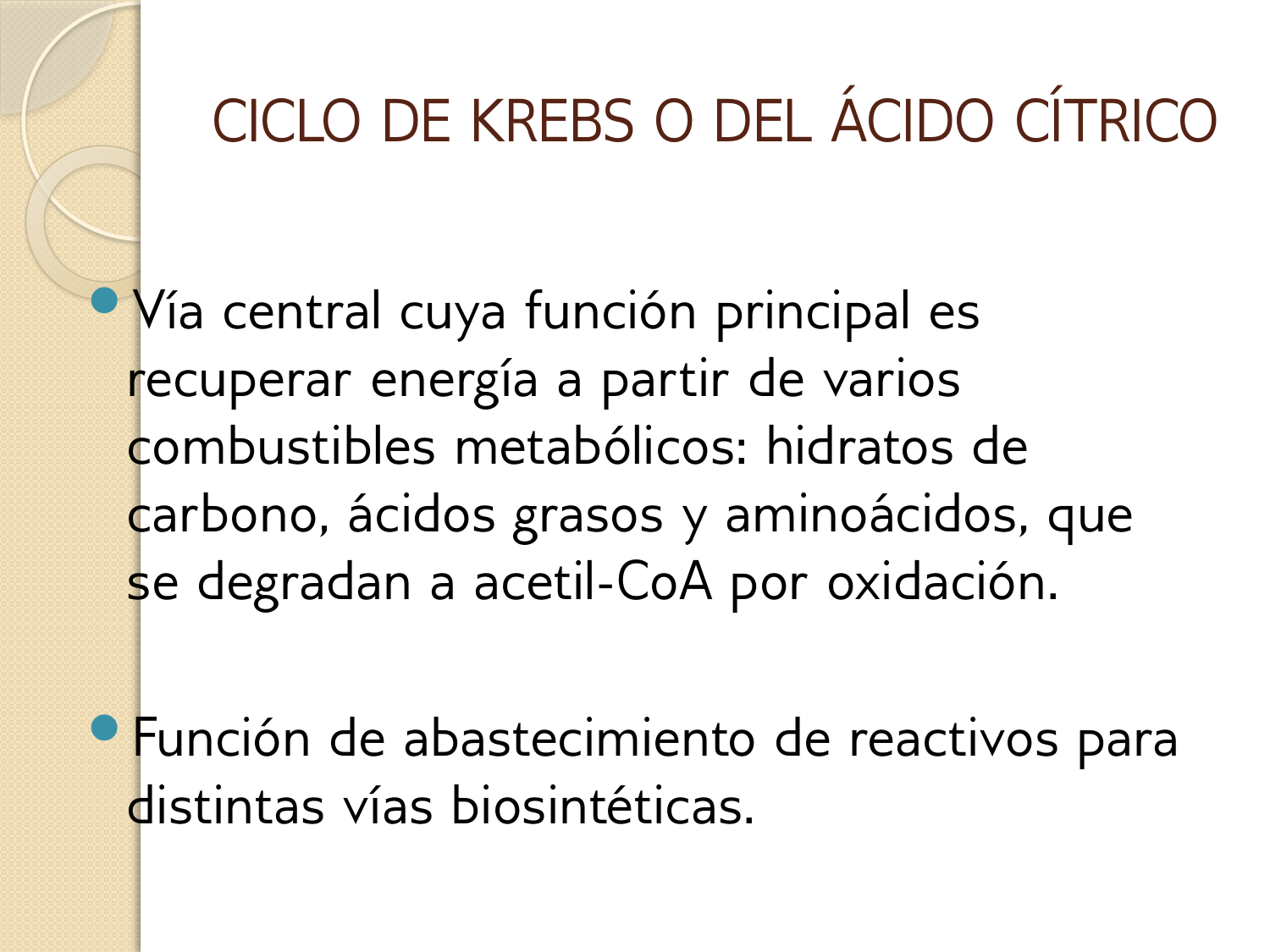

# CICLO DE KREBS O DEL ÁCIDO CÍTRICO
Vía central cuya función principal es recuperar energía a partir de varios combustibles metabólicos: hidratos de carbono, ácidos grasos y aminoácidos, que se degradan a acetil-CoA por oxidación.

Función de abastecimiento de reactivos para distintas vías biosintéticas.